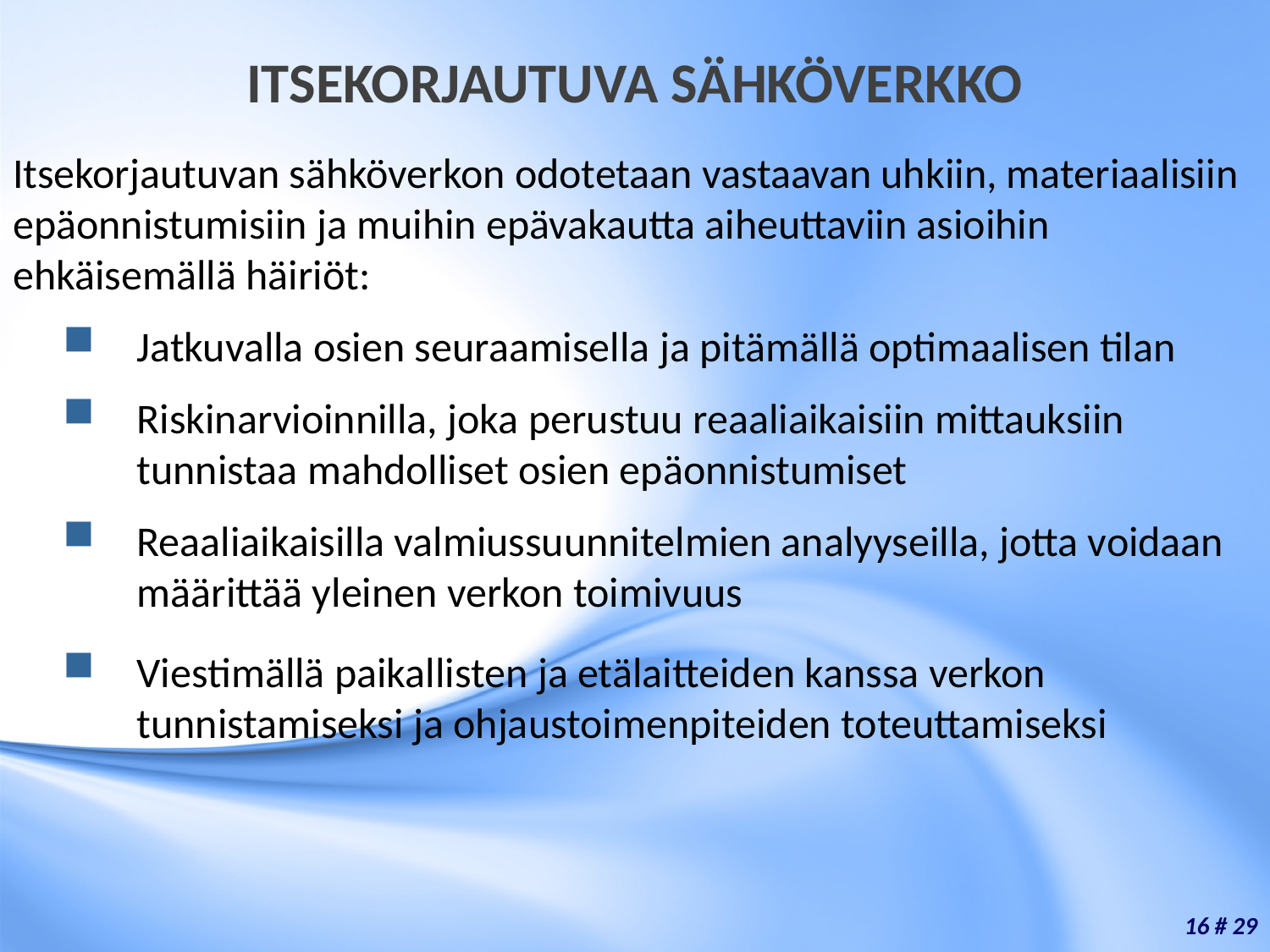

# ITSEKORJAUTUVA SÄHKÖVERKKO
Itsekorjautuvan sähköverkon odotetaan vastaavan uhkiin, materiaalisiin epäonnistumisiin ja muihin epävakautta aiheuttaviin asioihin ehkäisemällä häiriöt:
Jatkuvalla osien seuraamisella ja pitämällä optimaalisen tilan
Riskinarvioinnilla, joka perustuu reaaliaikaisiin mittauksiin tunnistaa mahdolliset osien epäonnistumiset
Reaaliaikaisilla valmiussuunnitelmien analyyseilla, jotta voidaan määrittää yleinen verkon toimivuus
Viestimällä paikallisten ja etälaitteiden kanssa verkon tunnistamiseksi ja ohjaustoimenpiteiden toteuttamiseksi

16 # 29